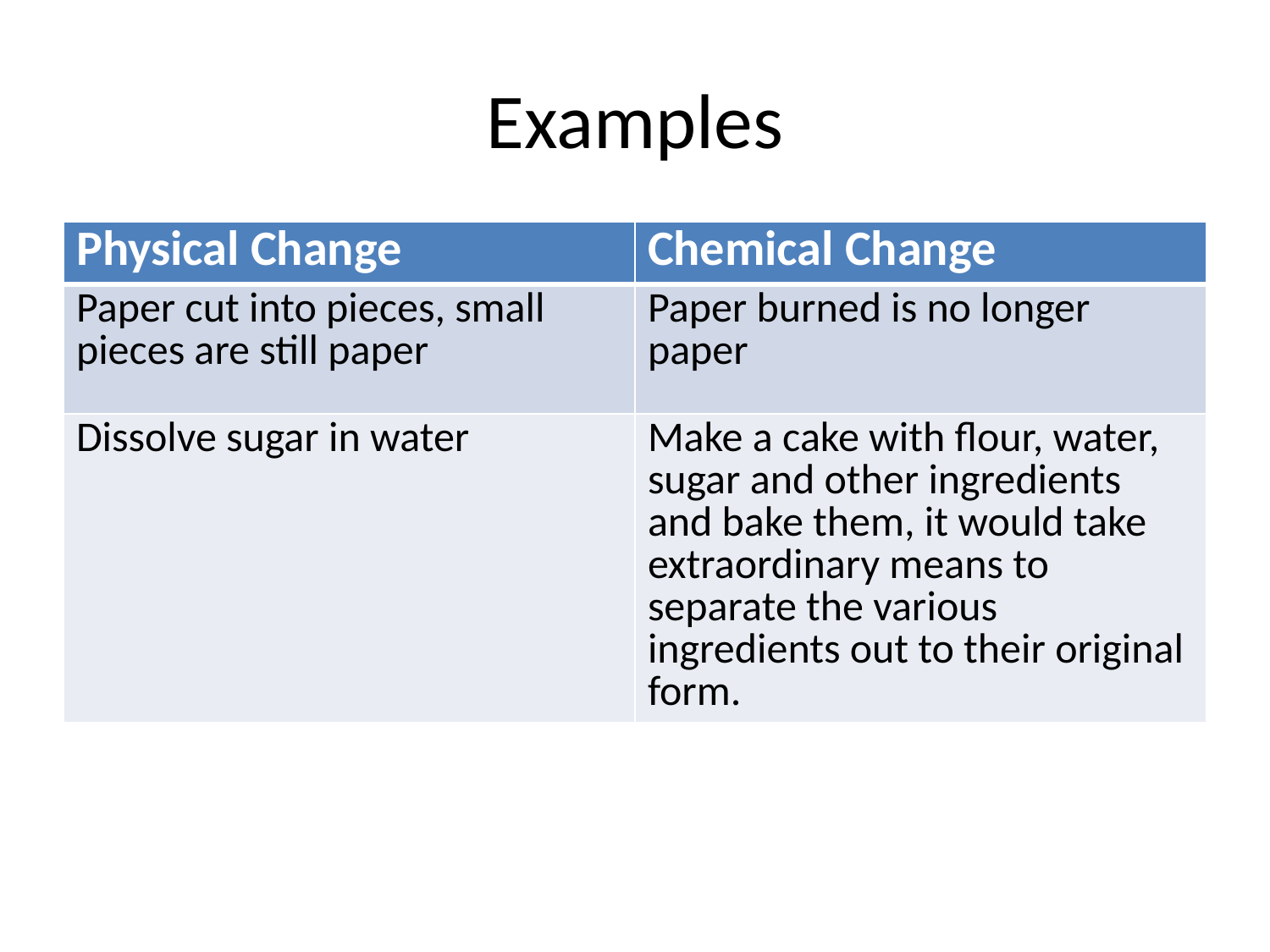

# Examples
| Physical Change | Chemical Change |
| --- | --- |
| Paper cut into pieces, small pieces are still paper | Paper burned is no longer paper |
| Dissolve sugar in water | Make a cake with flour, water, sugar and other ingredients and bake them, it would take extraordinary means to separate the various ingredients out to their original form. |